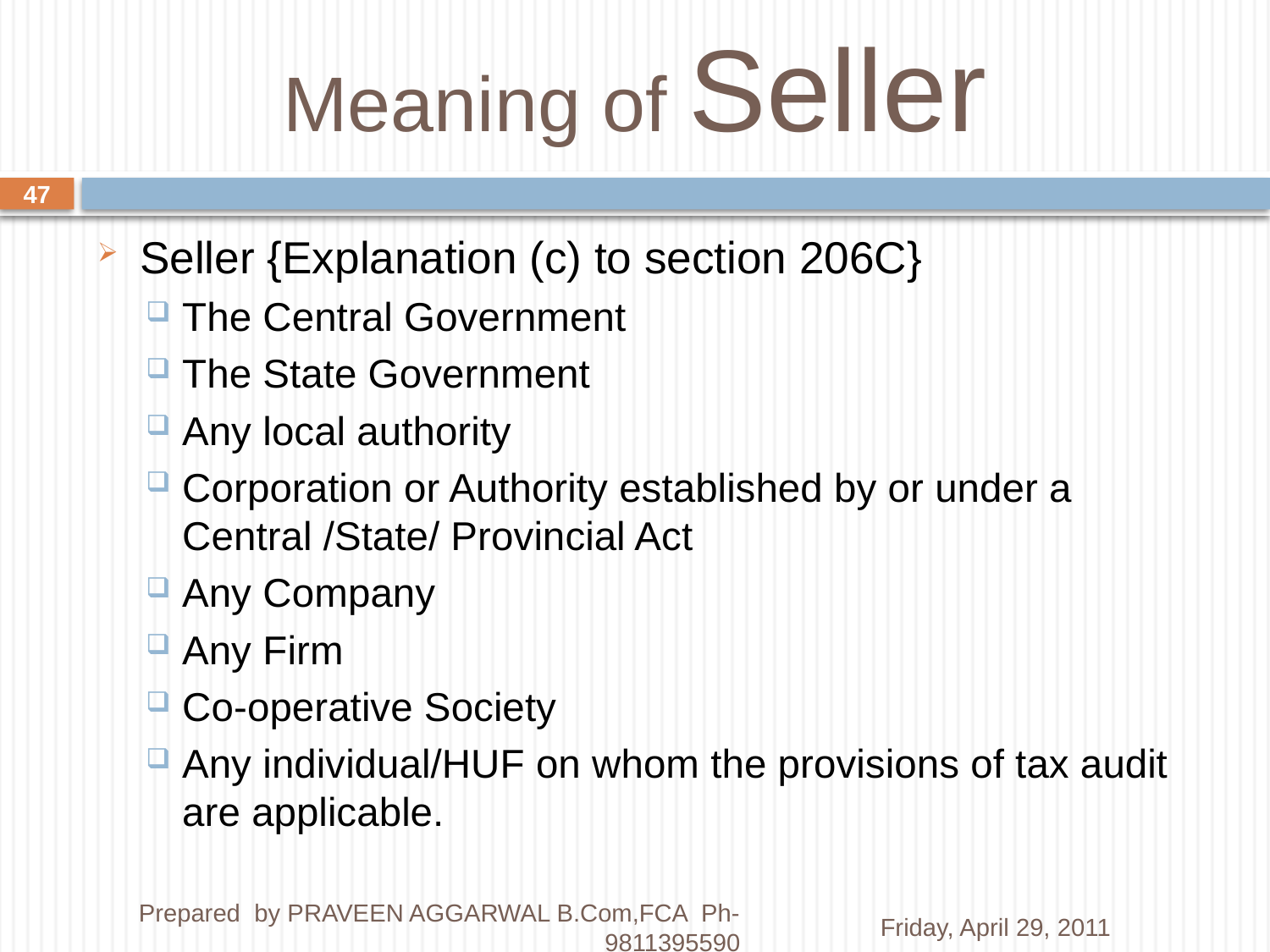

# Meaning of Seller
47
Seller {Explanation (c) to section 206C}
The Central Government
The State Government
Any local authority
Corporation or Authority established by or under a Central /State/ Provincial Act
Any Company
Any Firm
Co-operative Society
Any individual/HUF on whom the provisions of tax audit are applicable.
Prepared  by PRAVEEN AGGARWAL B.Com,FCA  Ph-9811395590
Friday, April 29, 2011